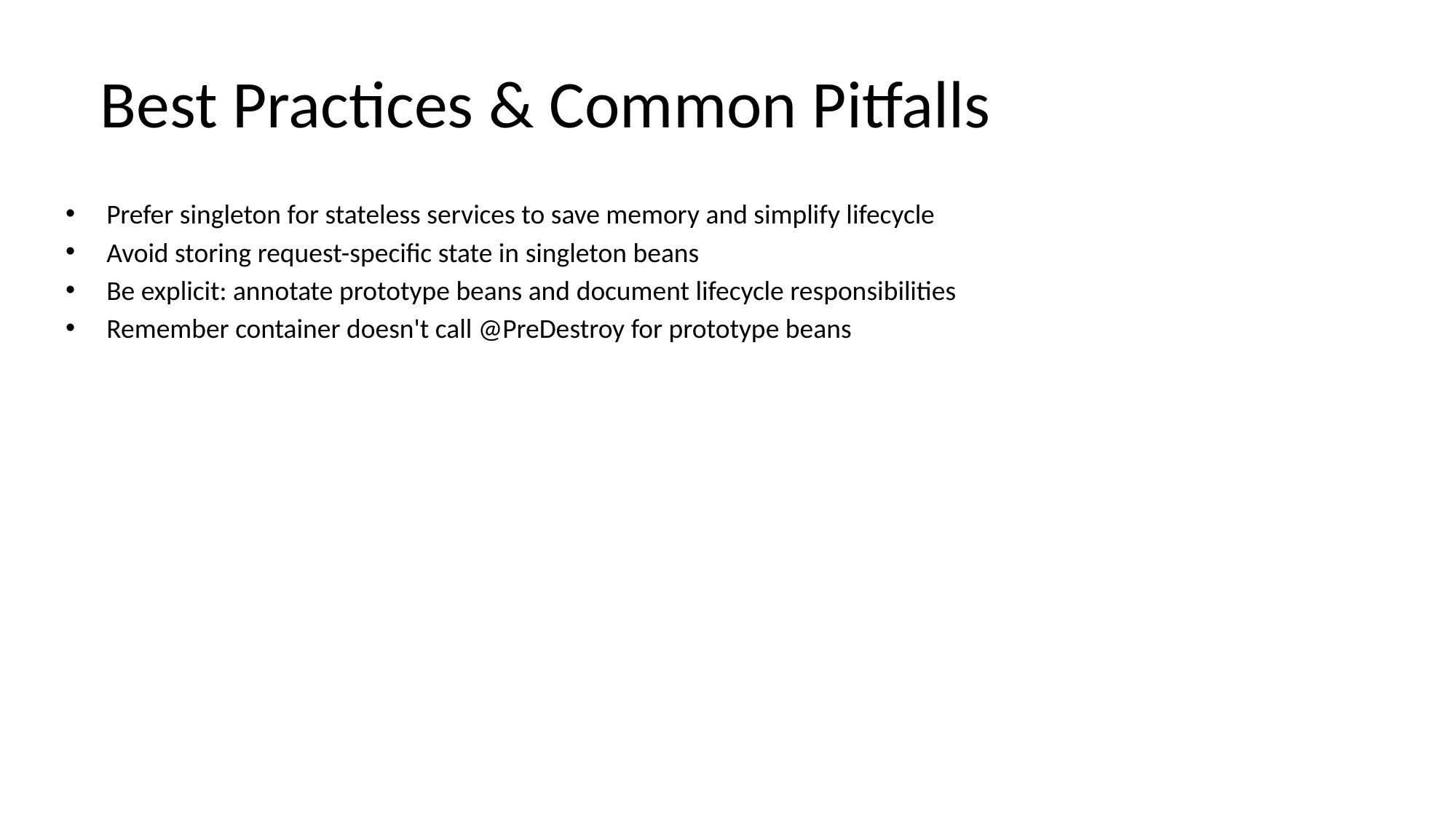

# Best Practices & Common Pitfalls
Prefer singleton for stateless services to save memory and simplify lifecycle
Avoid storing request-specific state in singleton beans
Be explicit: annotate prototype beans and document lifecycle responsibilities
Remember container doesn't call @PreDestroy for prototype beans